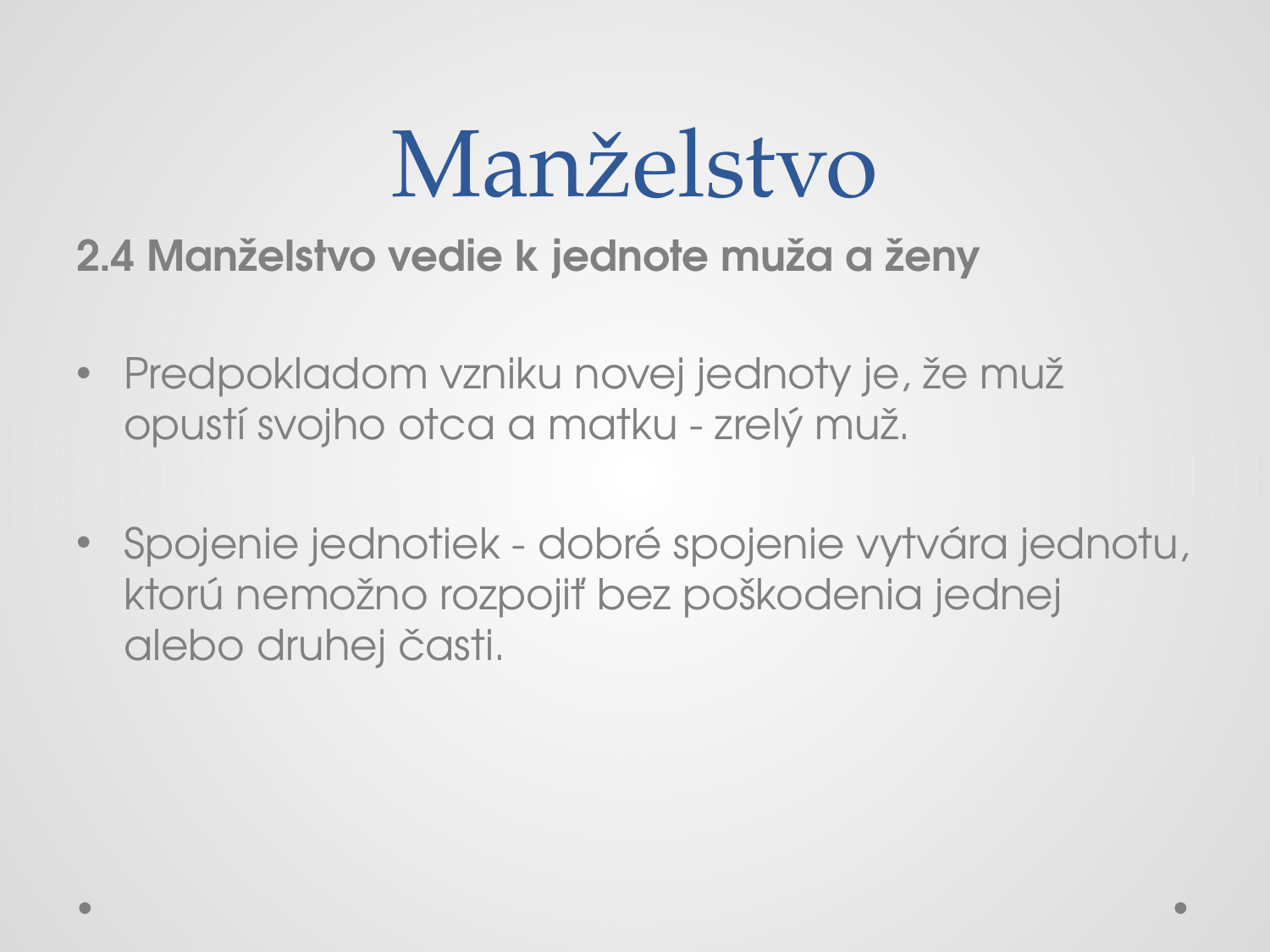

# Manželstvo
2.4 Manželstvo vedie k jednote muža a ženy

Predpokladom vzniku novej jednoty je, že muž opustí svojho otca a matku - zrelý muž.

Spojenie jednotiek - dobré spojenie vytvára jednotu, ktorú nemožno rozpojiť bez poškodenia jednej alebo druhej časti.